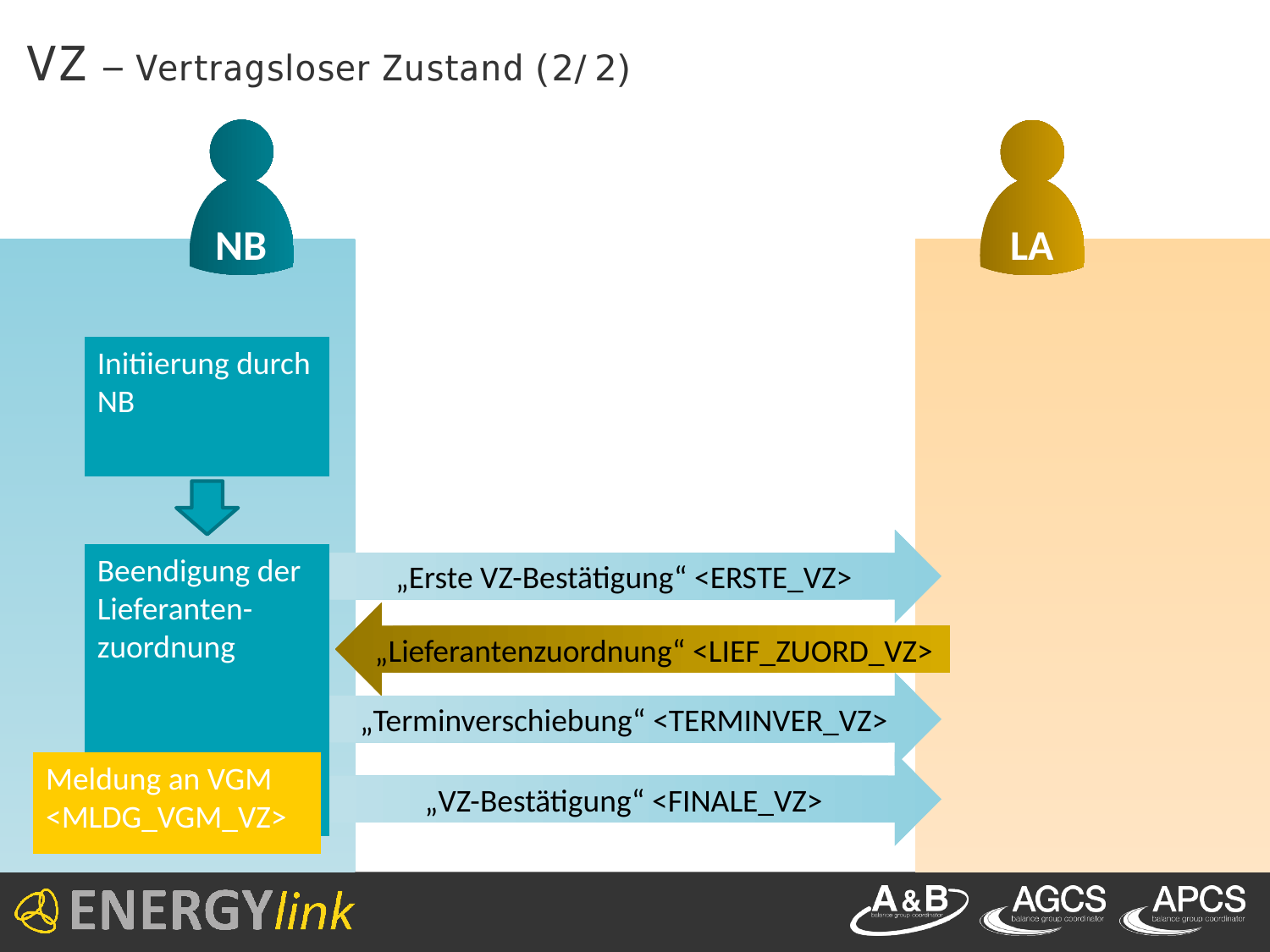

# VZ – Vertragsloser Zustand (2/2)

NB

LA

Initiierung durch NB

„Erste VZ-Bestätigung“ <ERSTE_VZ>
Beendigung der Lieferanten-zuordnung

„Lieferantenzuordnung“ <LIEF_ZUORD_VZ>
„Terminverschiebung“ <TERMINVER_VZ>
Meldung an VGM
<MLDG_VGM_VZ>

„VZ-Bestätigung“ <FINALE_VZ>